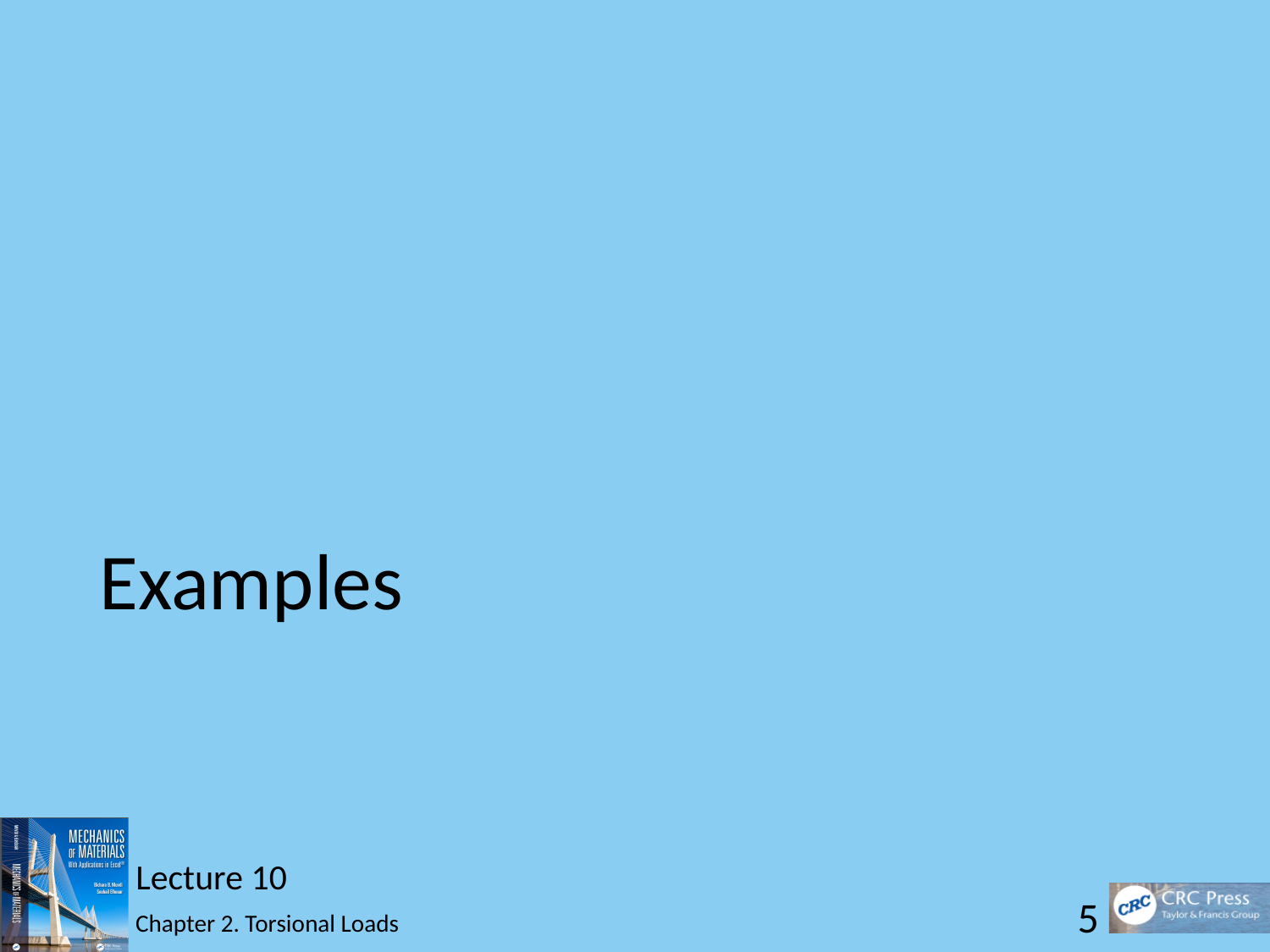

# Examples

Lecture 10
5
Chapter 2. Torsional Loads